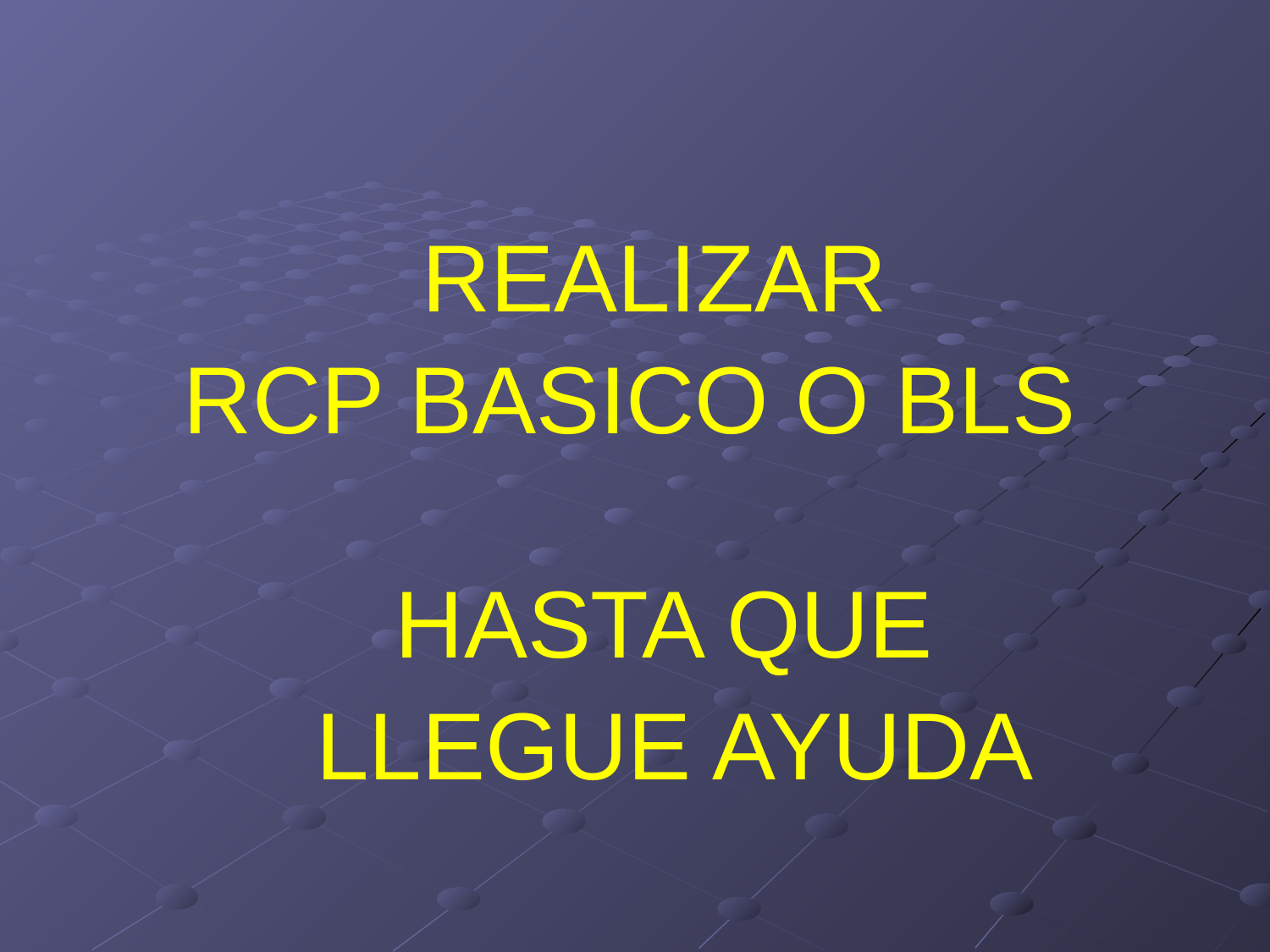

REALIZAR
    RCP BASICO O BLS
            HASTA QUE
         LLEGUE AYUDA